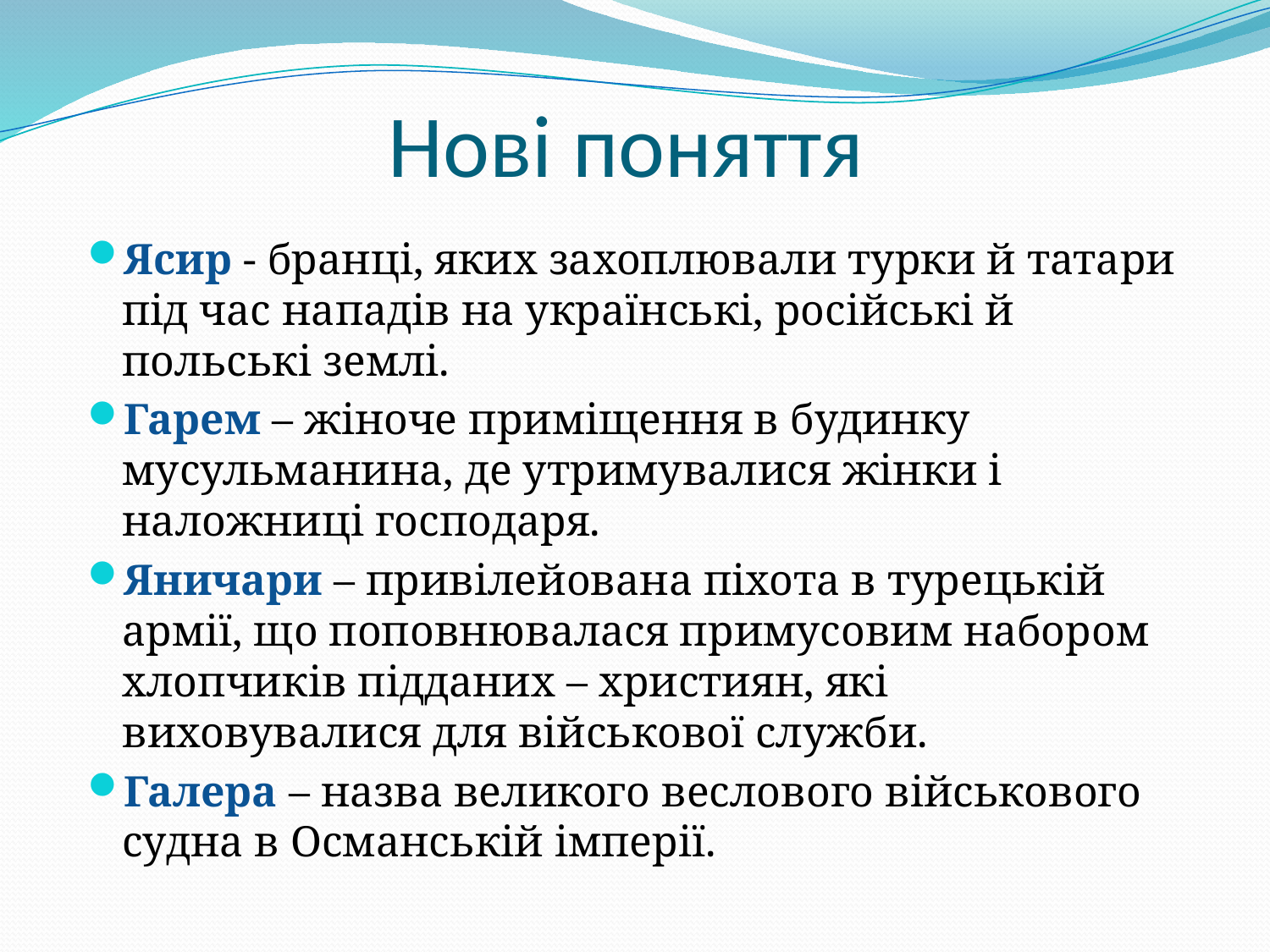

# Нові поняття
Ясир - бранці, яких захоплювали турки й татари під час нападів на українські, російські й польські землі.
Гарем – жіноче приміщення в будинку мусульманина, де утримувалися жінки і наложниці господаря.
Яничари – привілейована піхота в турецькій армії, що поповнювалася примусовим набором хлопчиків підданих – християн, які виховувалися для військової служби.
Галера – назва великого веслового військового судна в Османській імперії.